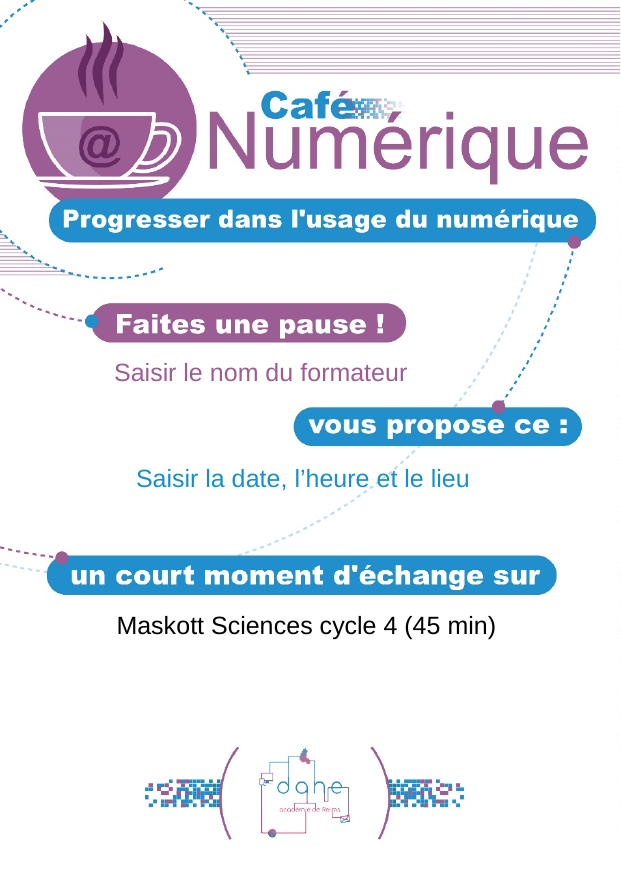

Saisir le nom du formateur
Saisir la date, l’heure et le lieu
Maskott Sciences cycle 4 (45 min)